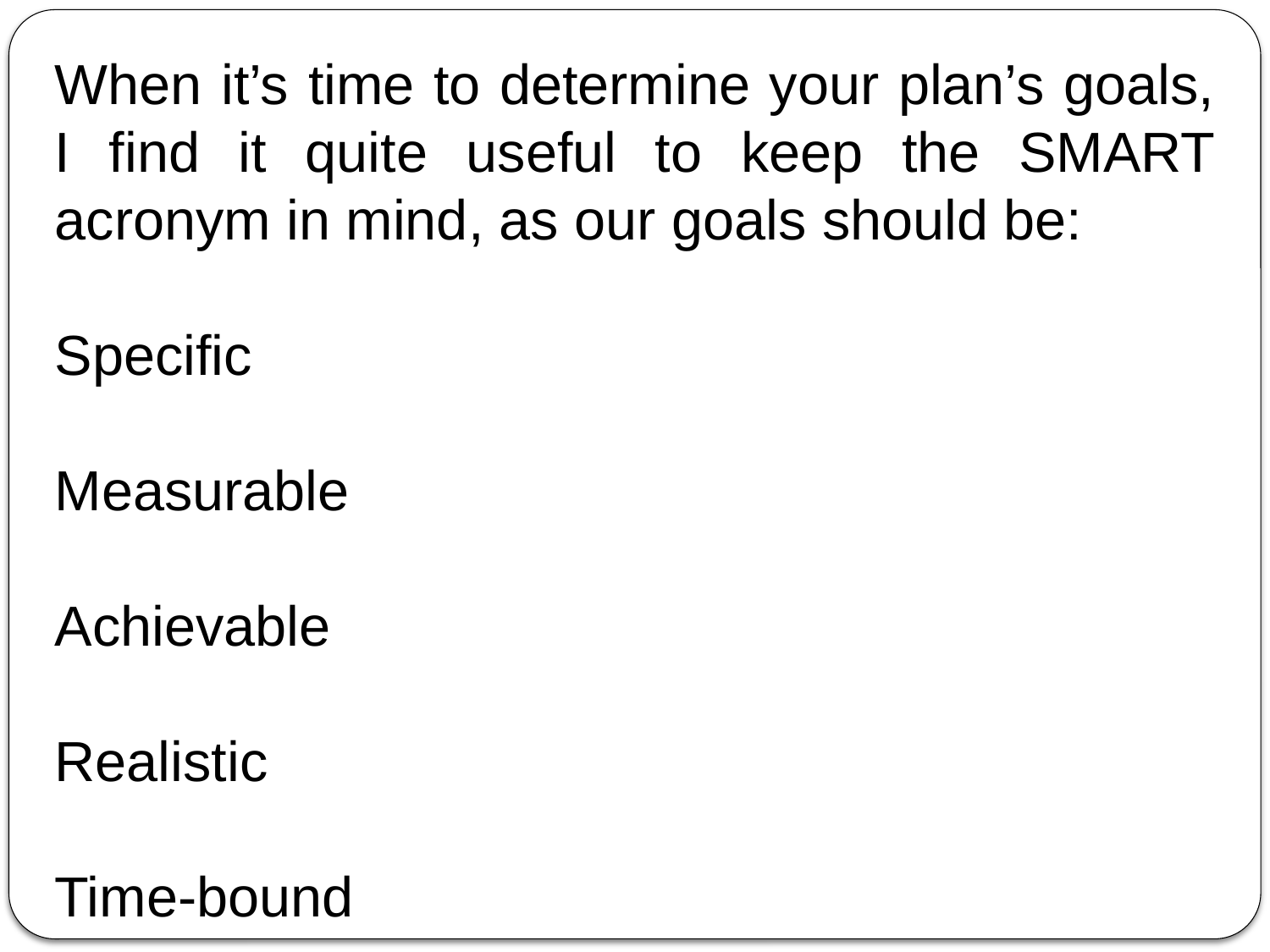

When it’s time to determine your plan’s goals, I find it quite useful to keep the SMART acronym in mind, as our goals should be:

Specific

Measurable

Achievable

Realistic

Time-bound